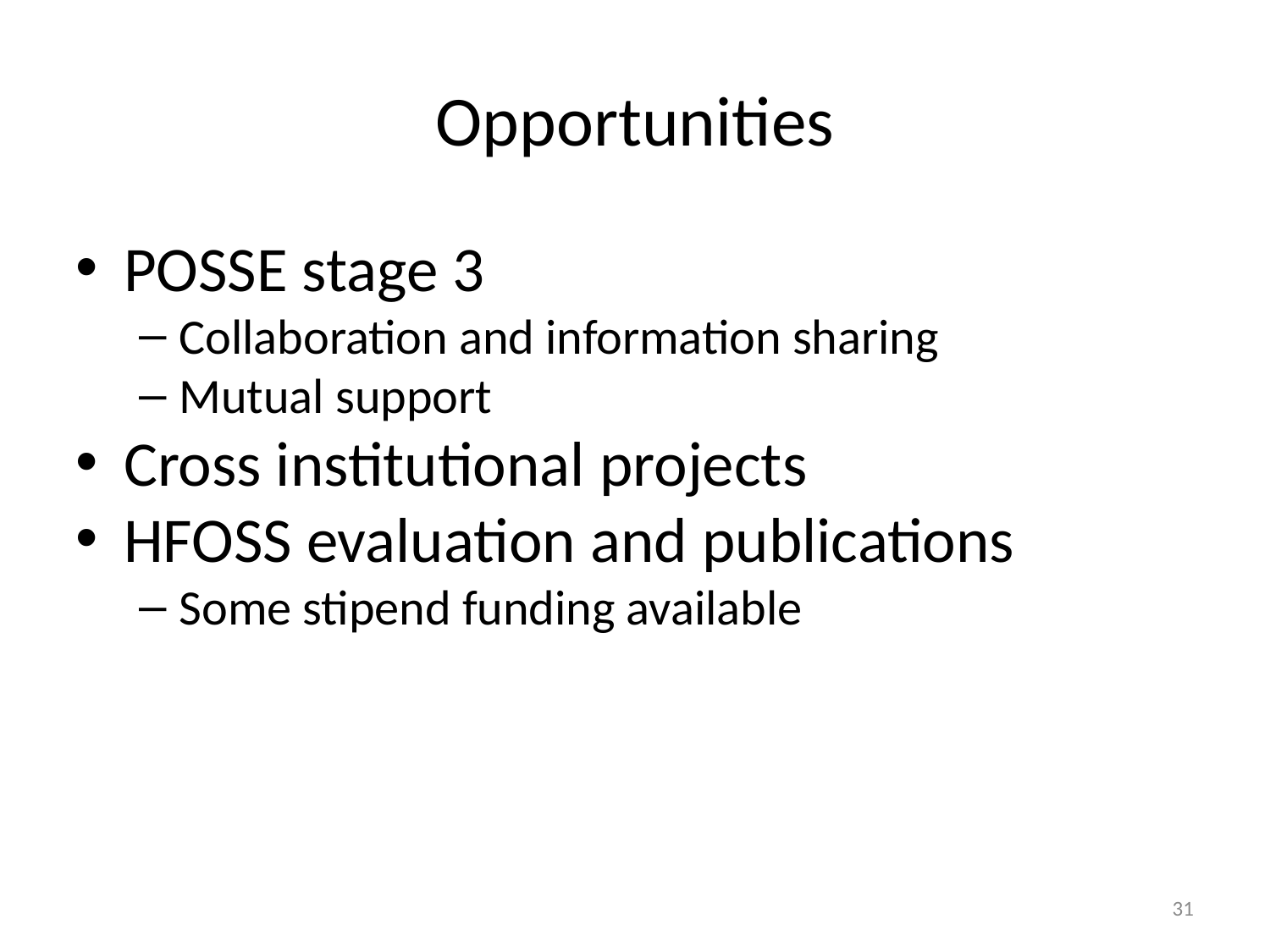

Opportunities
POSSE stage 3
Collaboration and information sharing
Mutual support
Cross institutional projects
HFOSS evaluation and publications
Some stipend funding available

31